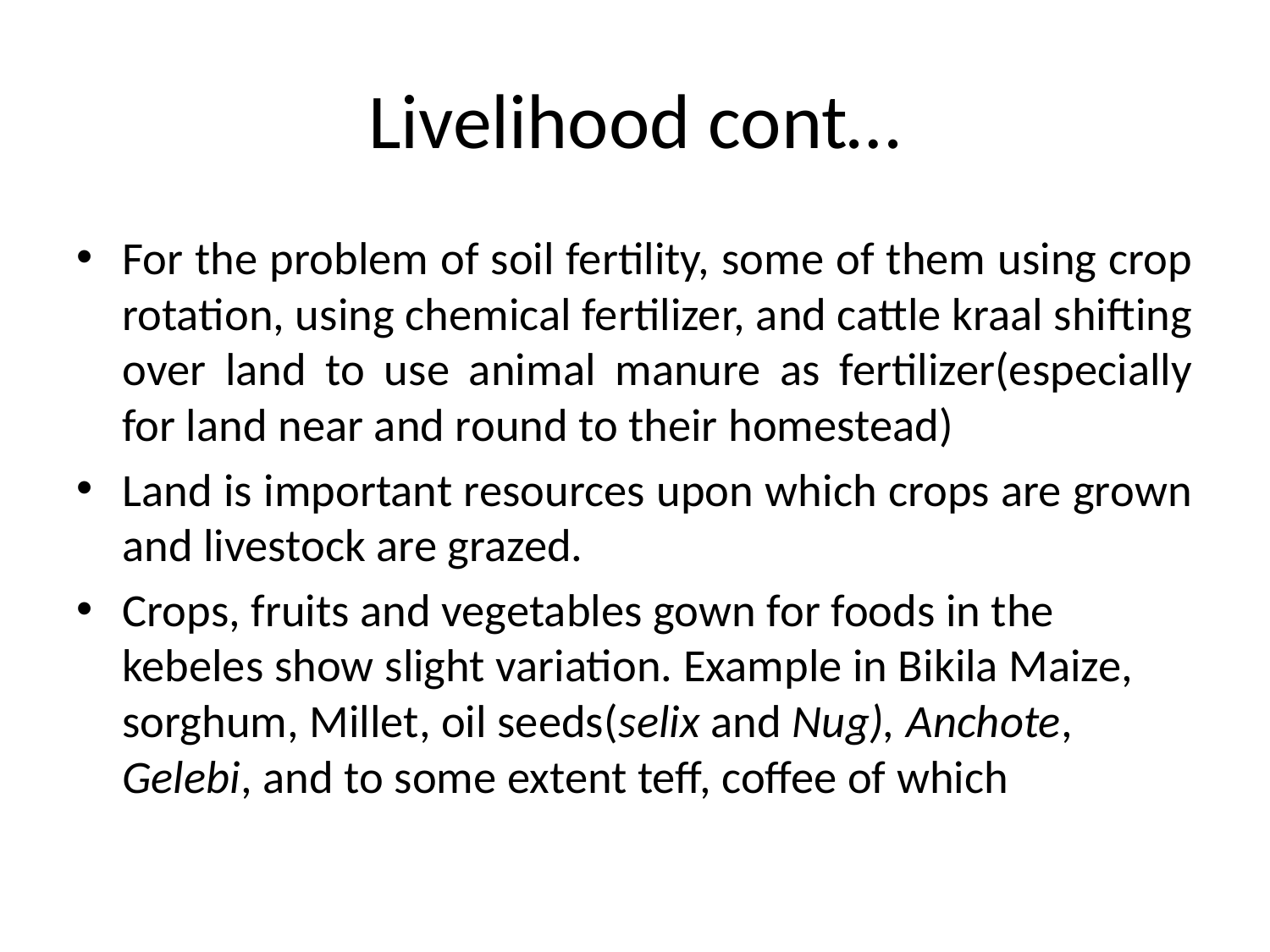

# Livelihood cont…
For the problem of soil fertility, some of them using crop rotation, using chemical fertilizer, and cattle kraal shifting over land to use animal manure as fertilizer(especially for land near and round to their homestead)
Land is important resources upon which crops are grown and livestock are grazed.
Crops, fruits and vegetables gown for foods in the kebeles show slight variation. Example in Bikila Maize, sorghum, Millet, oil seeds(selix and Nug), Anchote, Gelebi, and to some extent teff, coffee of which